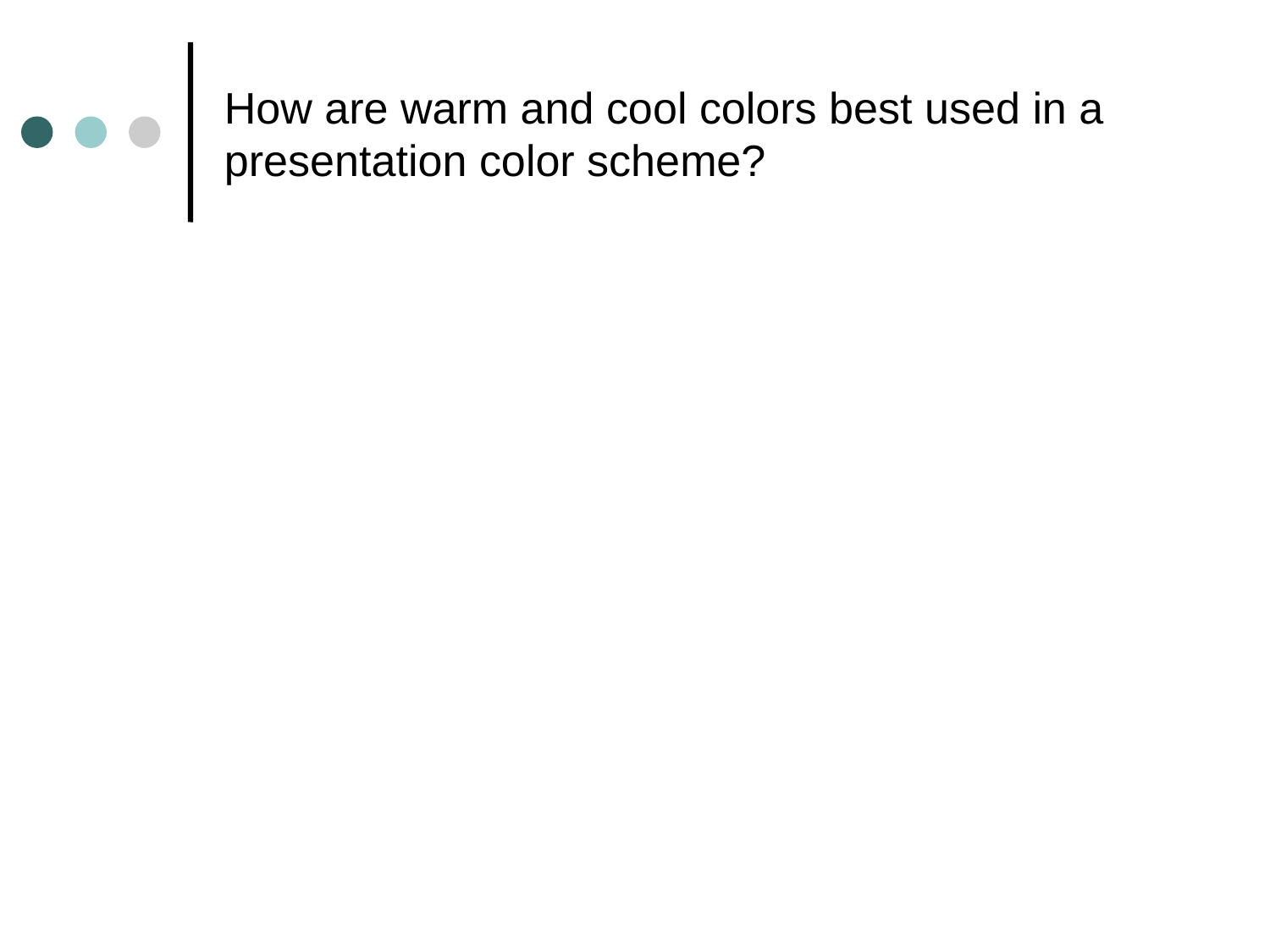

# How are warm and cool colors best used in a presentation color scheme?